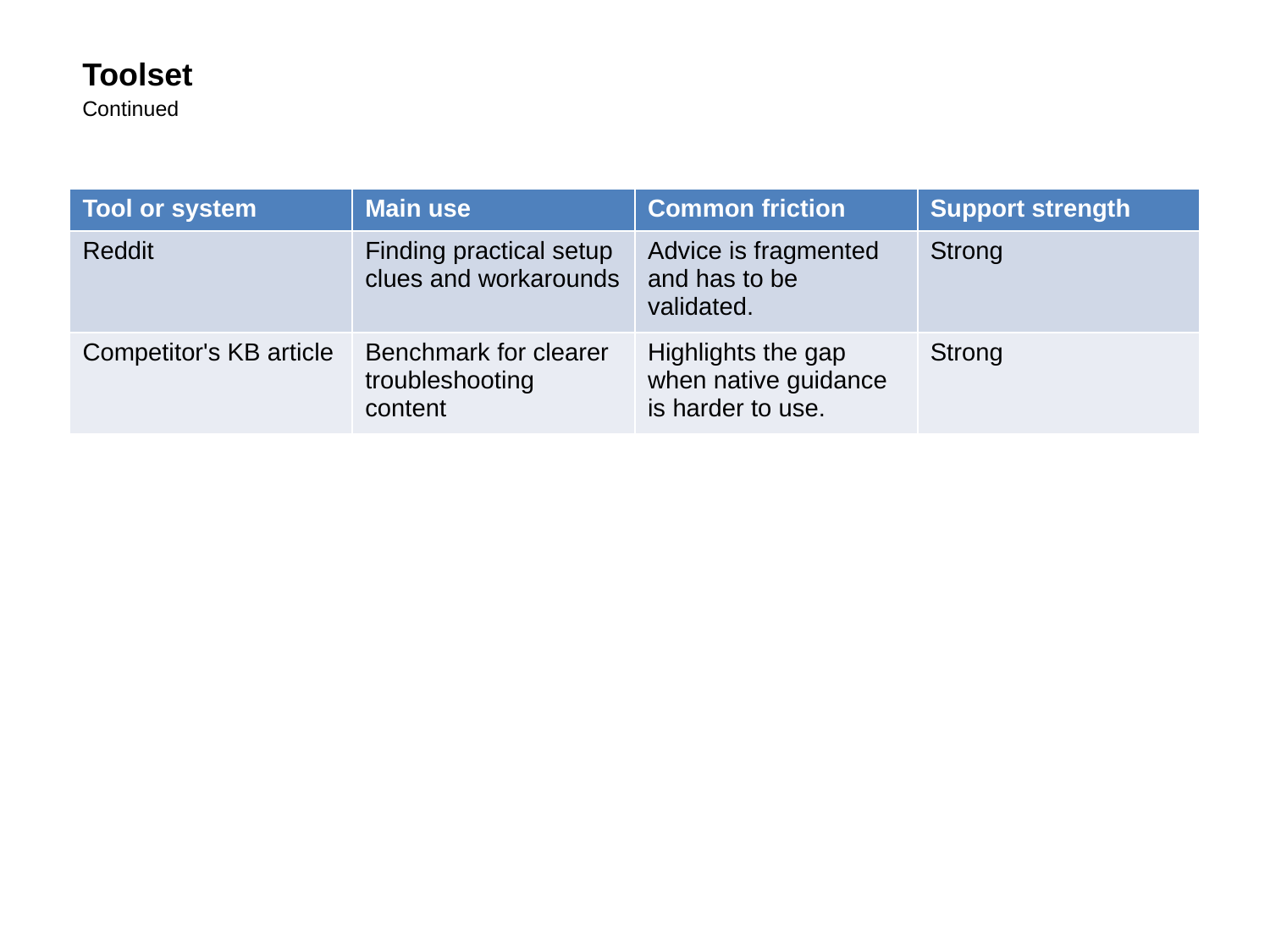

Toolset
Continued
| Tool or system | Main use | Common friction | Support strength |
| --- | --- | --- | --- |
| Reddit | Finding practical setup clues and workarounds | Advice is fragmented and has to be validated. | Strong |
| Competitor's KB article | Benchmark for clearer troubleshooting content | Highlights the gap when native guidance is harder to use. | Strong |